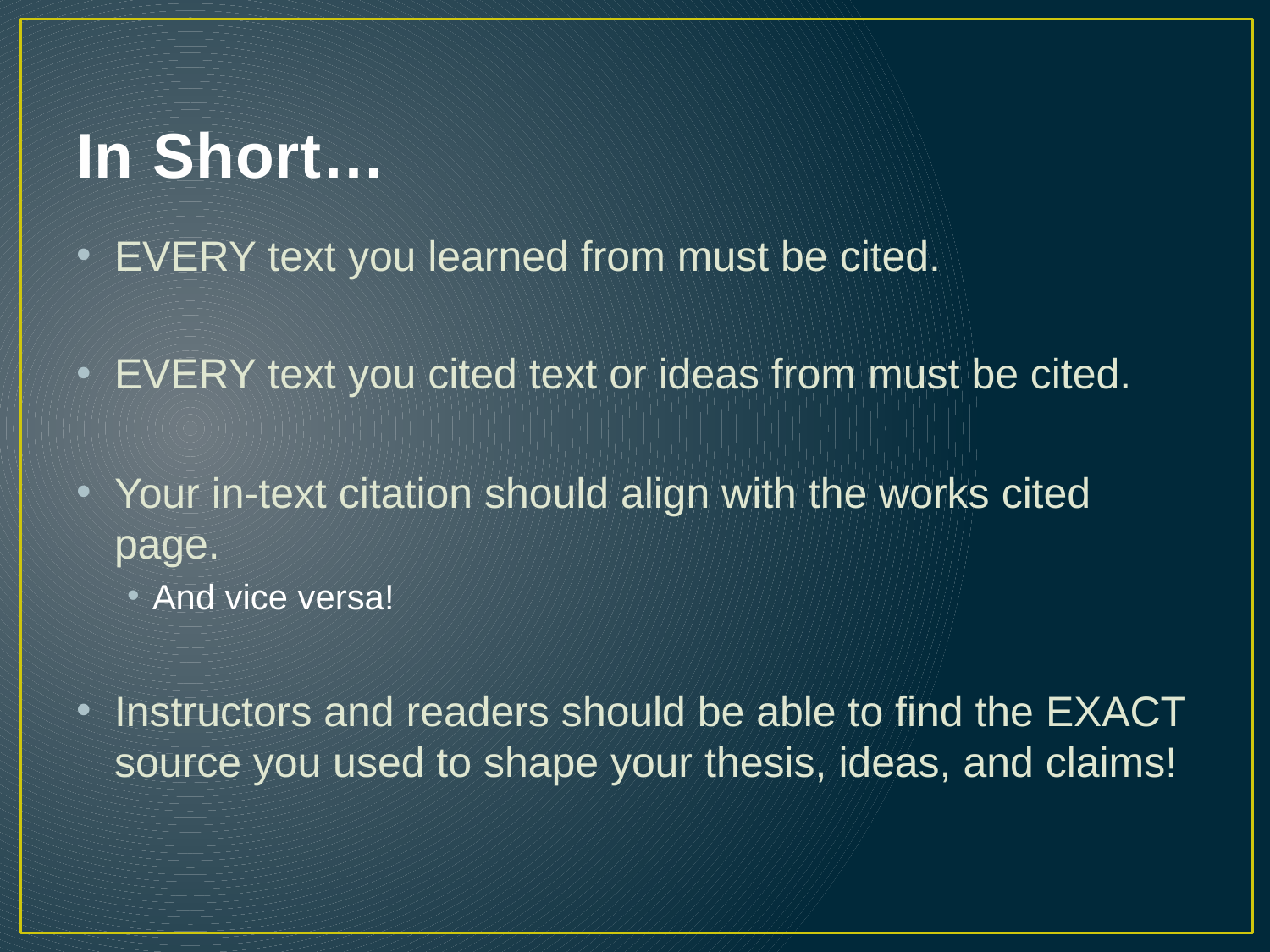

# In Short…
EVERY text you learned from must be cited.

EVERY text you cited text or ideas from must be cited.

Your in-text citation should align with the works cited page.
And vice versa!

Instructors and readers should be able to find the EXACT source you used to shape your thesis, ideas, and claims!